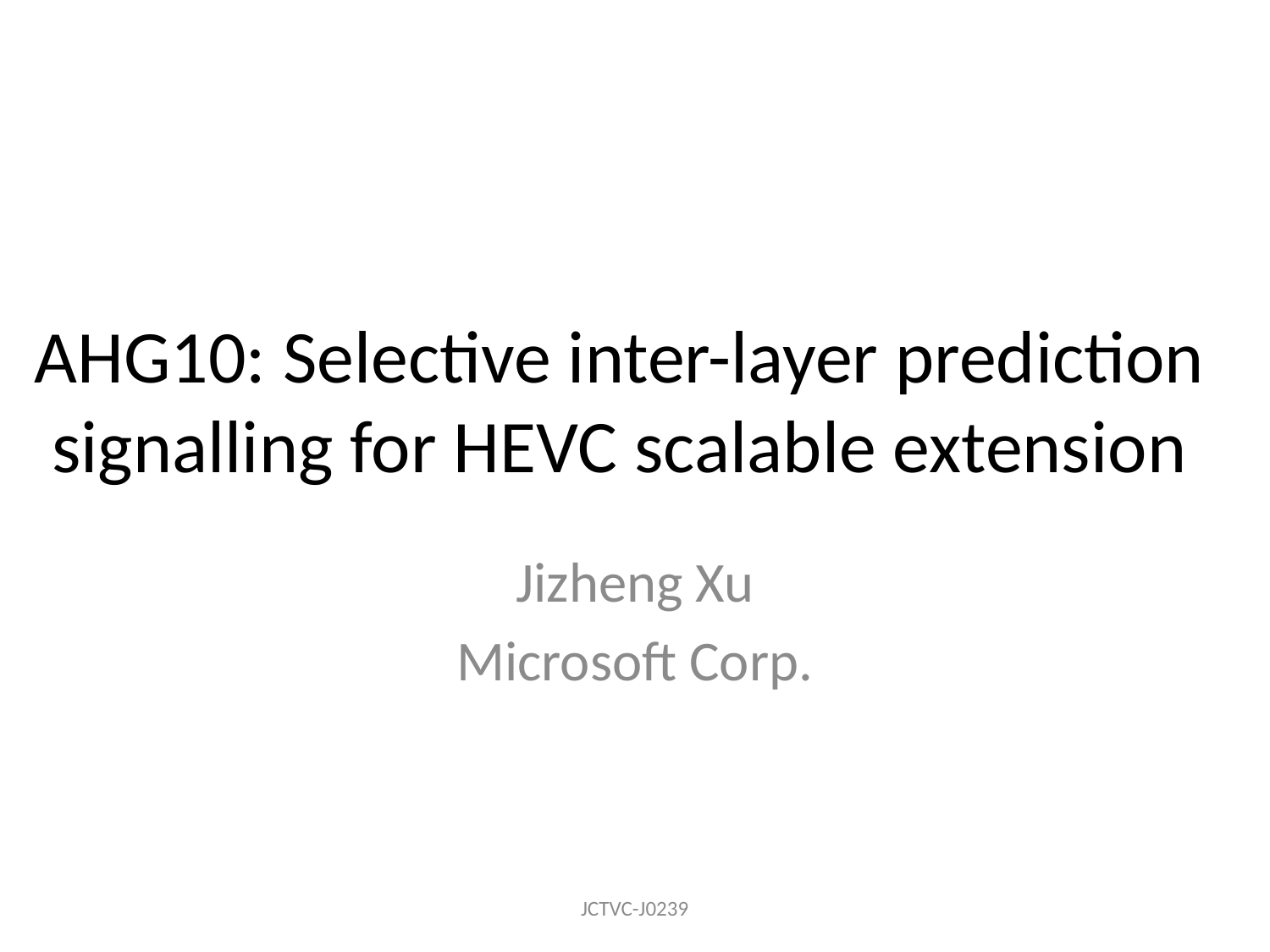

# AHG10: Selective inter-layer prediction signalling for HEVC scalable extension
Jizheng Xu
Microsoft Corp.
JCTVC-J0239